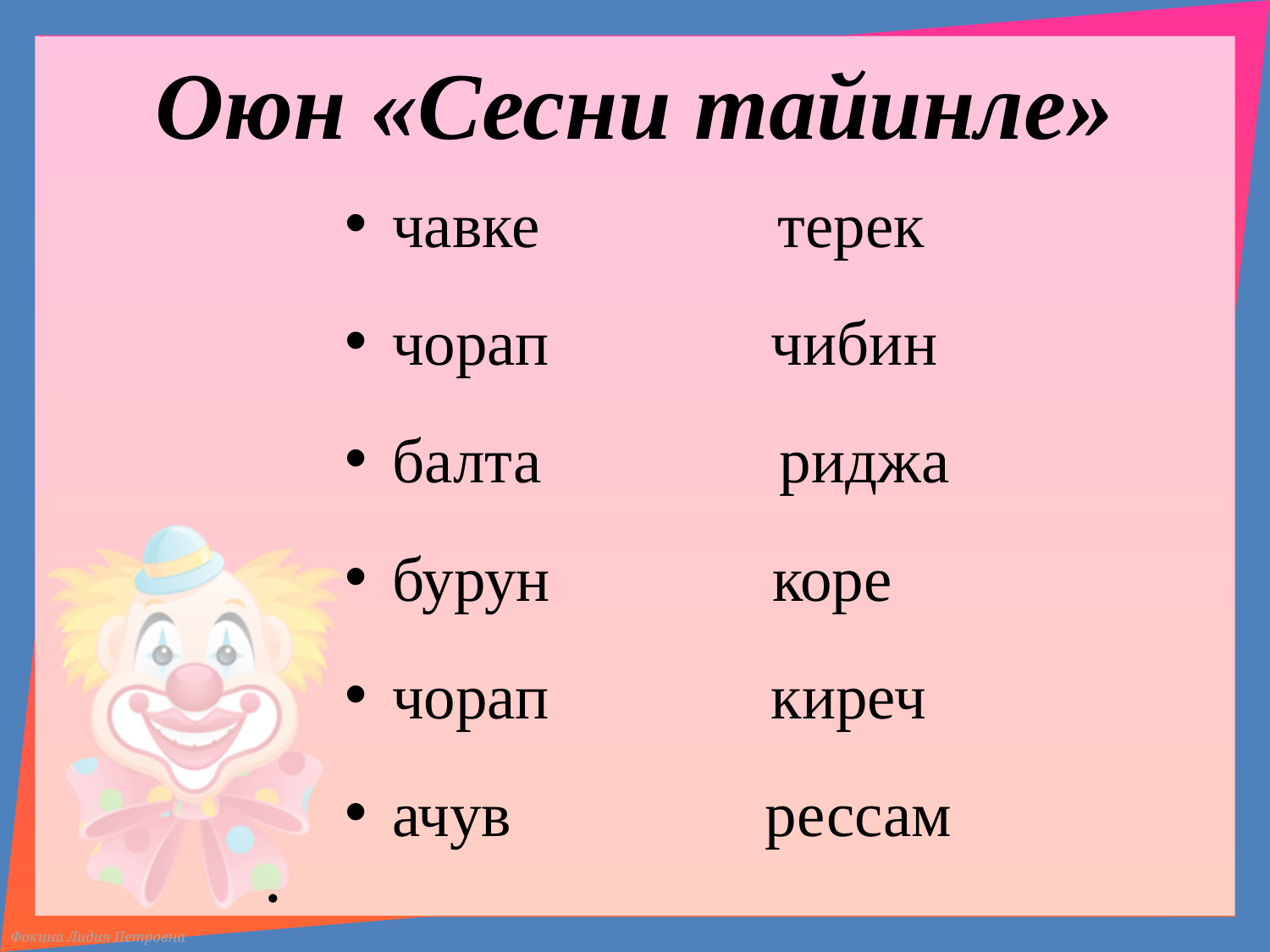

# Оюн «Сесни тайинле»
чавке               терек
чорап              чибин
балта               риджа
бурун              коре
чорап              киреч
ачув                рессам